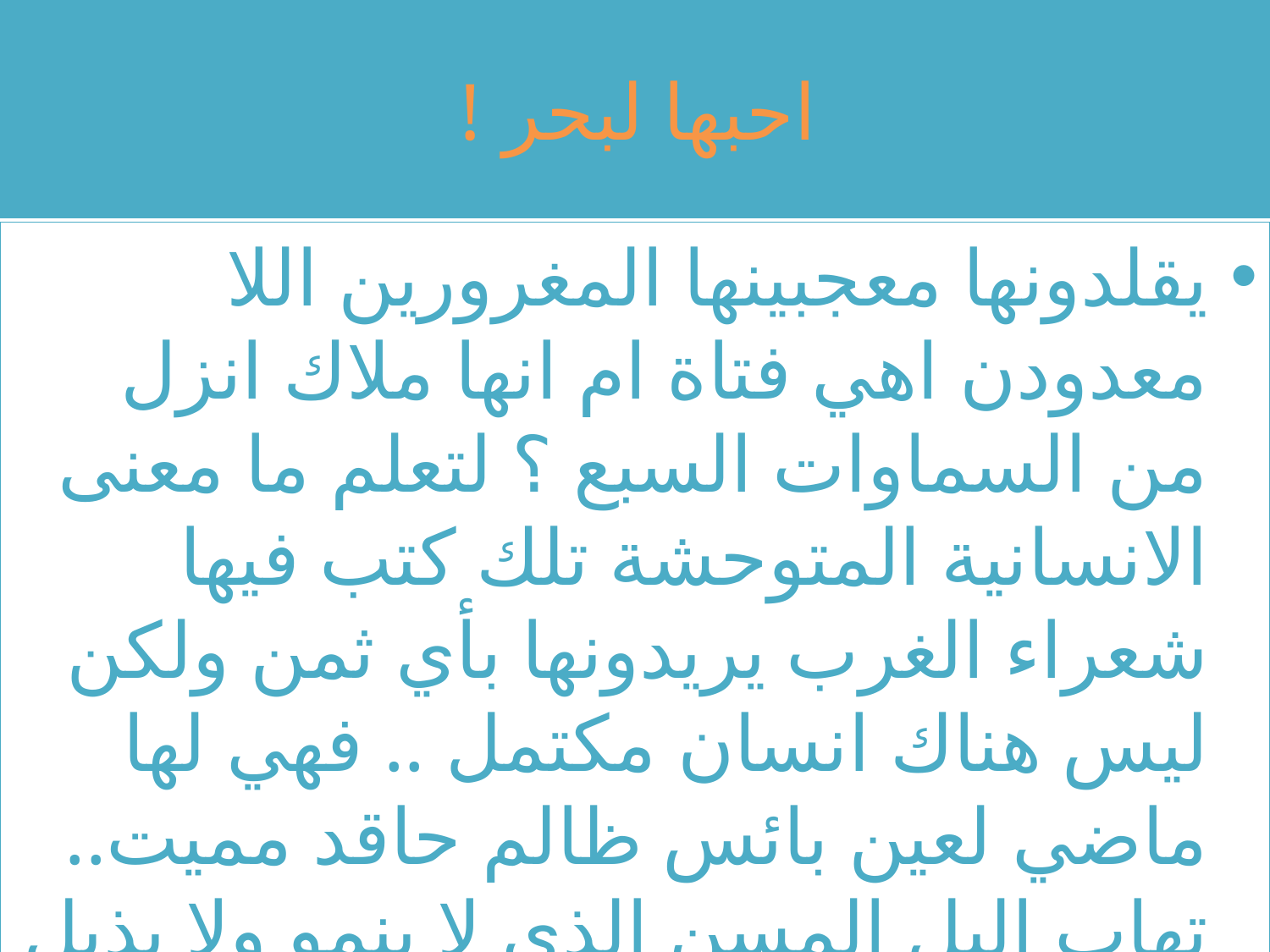

# احبها لبحر !
يقلدونها معجبينها المغرورين اللا معدودن اهي فتاة ام انها ملاك انزل من السماوات السبع ؟ لتعلم ما معنى الانسانية المتوحشة تلك كتب فيها شعراء الغرب يريدونها بأي ثمن ولكن ليس هناك انسان مكتمل .. فهي لها ماضي لعين بائس ظالم حاقد مميت.. تهاب اليل المسن الذي لا ينمو ولا يذبل تحب الجلوس تحت مائدة عليها مظلة تقيها من عبئ الشمس لكي لا تلامس بشرتها الحساسة.